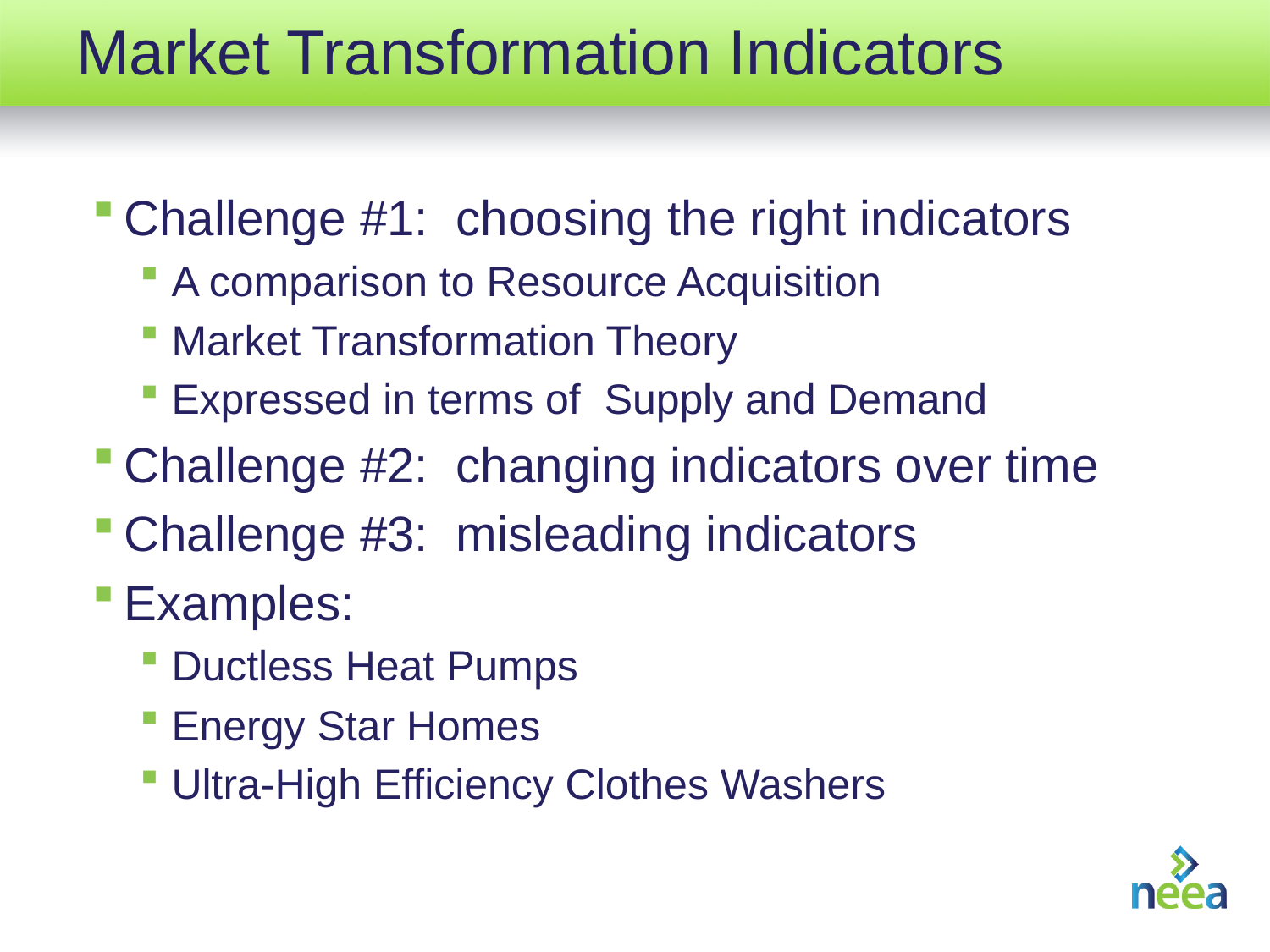

# Market Transformation Indicators
Challenge #1:  choosing the right indicators
A comparison to Resource Acquisition
Market Transformation Theory
Expressed in terms of  Supply and Demand
Challenge #2:  changing indicators over time
Challenge #3:  misleading indicators
Examples:
Ductless Heat Pumps
Energy Star Homes
Ultra-High Efficiency Clothes Washers